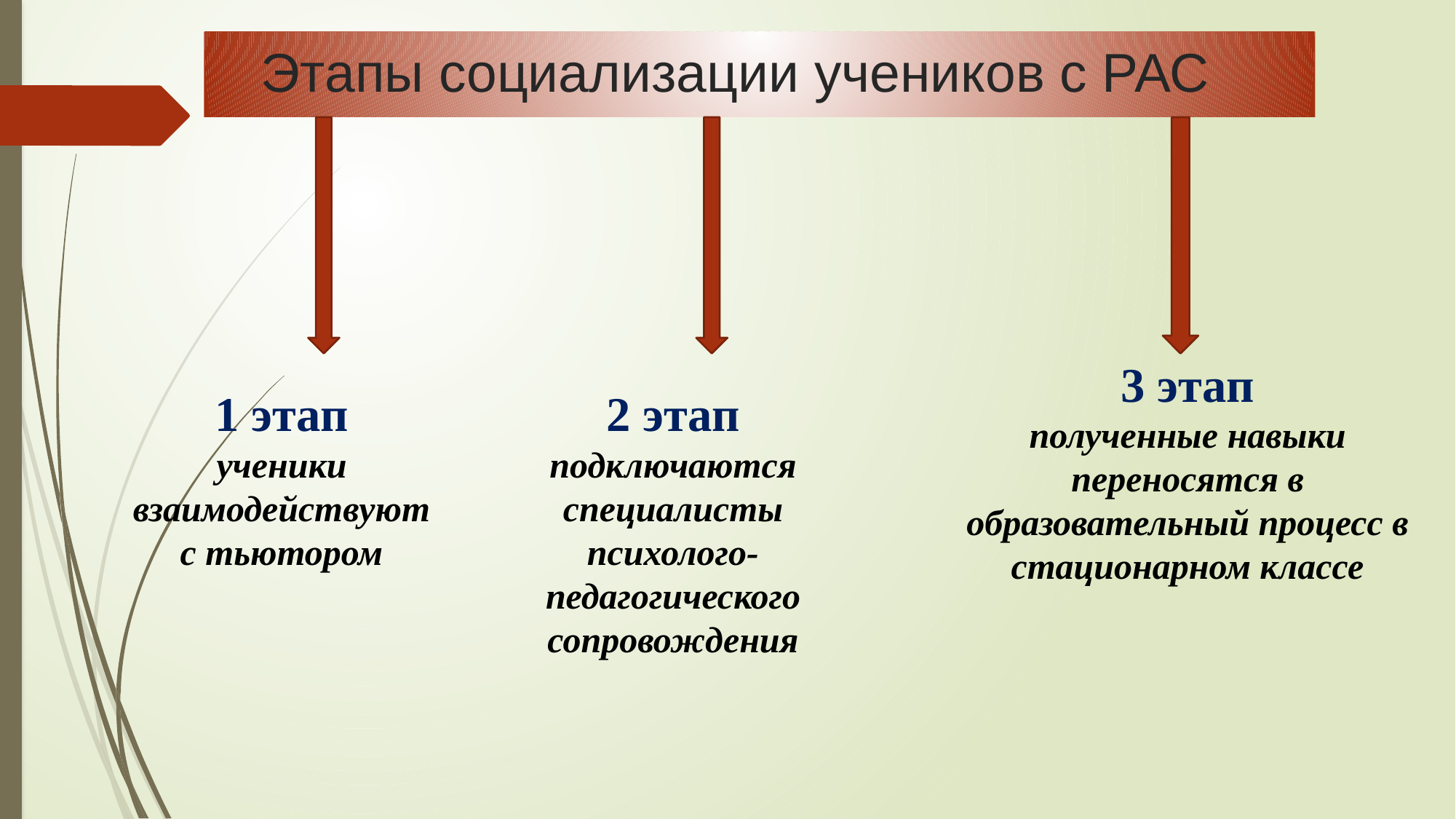

# Этапы социализации учеников с РАС

3 этап
полученные навыки переносятся в образовательный процесс в стационарном классе
1 этап
ученики взаимодействуют с тьютором
2 этап
подключаются специалисты психолого-педагогического сопровождения